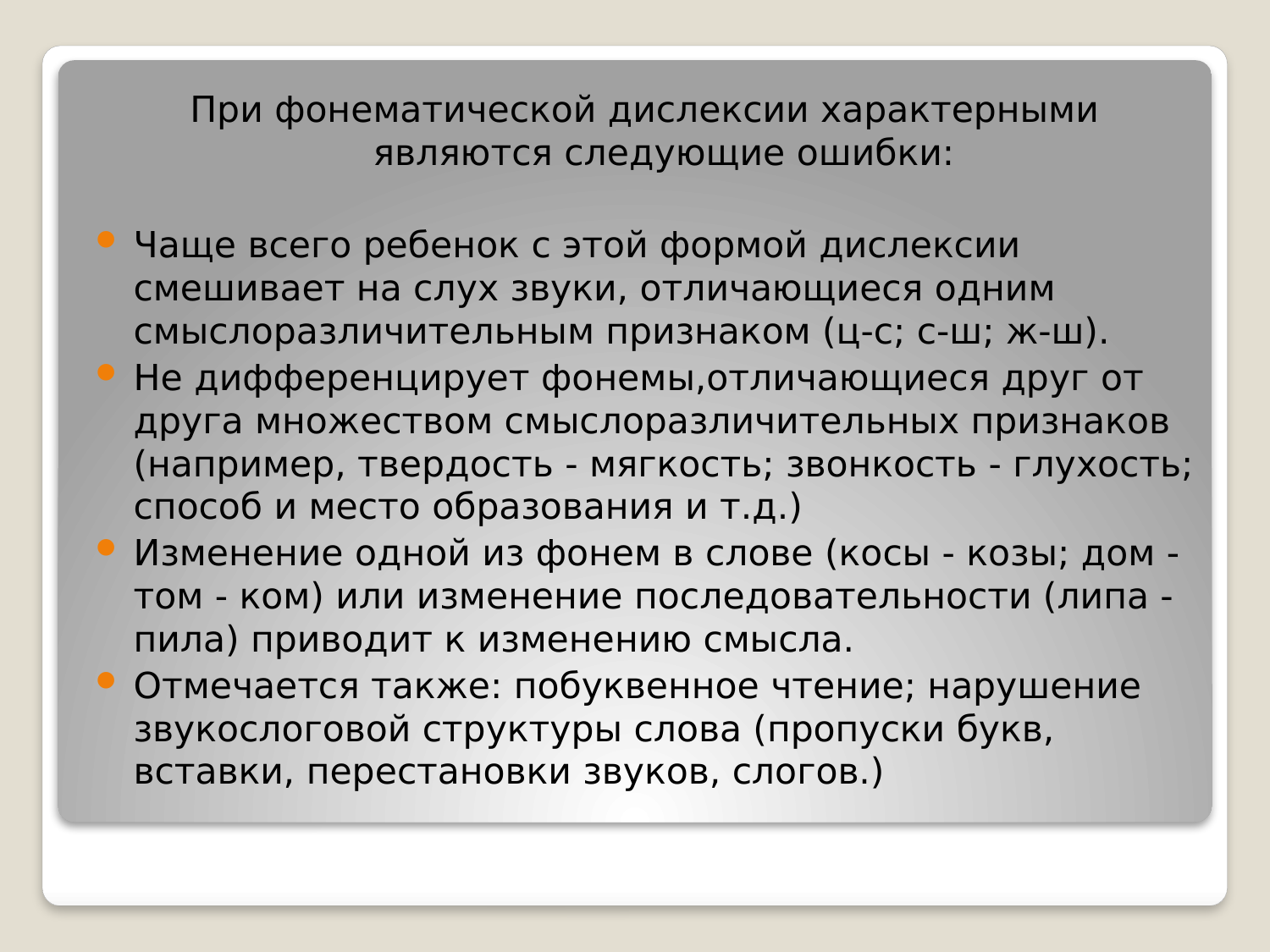

При фонематической дислексии характерными являются следующие ошибки:

Чаще всего ребенок с этой формой дислексии смешивает на слух звуки, отличающиеся одним смыслоразличительным признаком (ц-с; с-ш; ж-ш).
Не дифференцирует фонемы,отличающиеся друг от  друга множеством смыслоразличительных признаков (например, твердость - мягкость; звонкость - глухость; способ и место образования и т.д.)
Изменение одной из фонем в слове (косы - козы; дом - том - ком) или изменение последовательности (липа - пила) приводит к изменению смысла.
Отмечается также: побуквенное чтение; нарушение звукослоговой структуры слова (пропуски букв, вставки, перестановки звуков, слогов.)